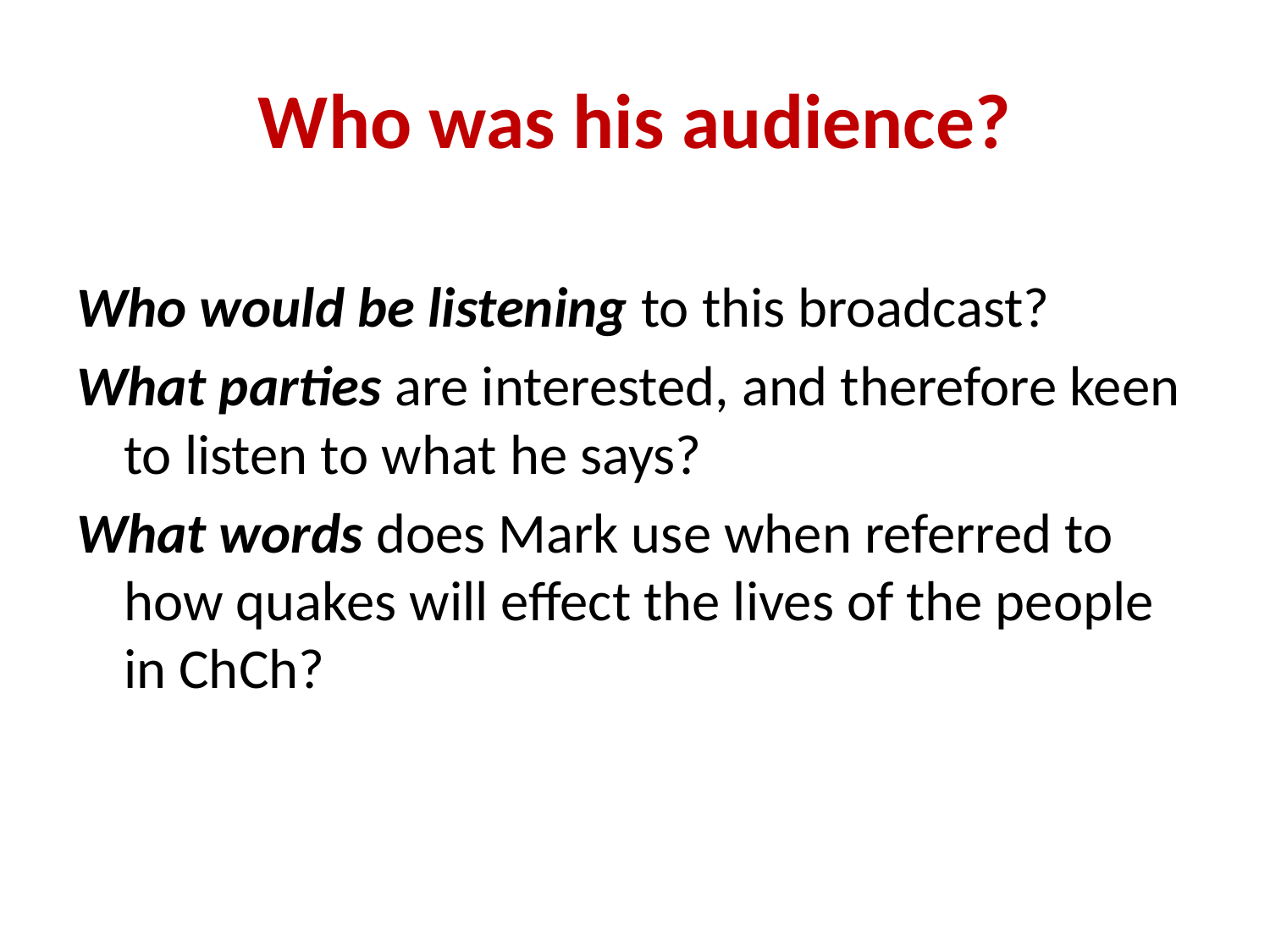

# Who was his audience?
Who would be listening to this broadcast?
What parties are interested, and therefore keen to listen to what he says?
What words does Mark use when referred to how quakes will effect the lives of the people in ChCh?